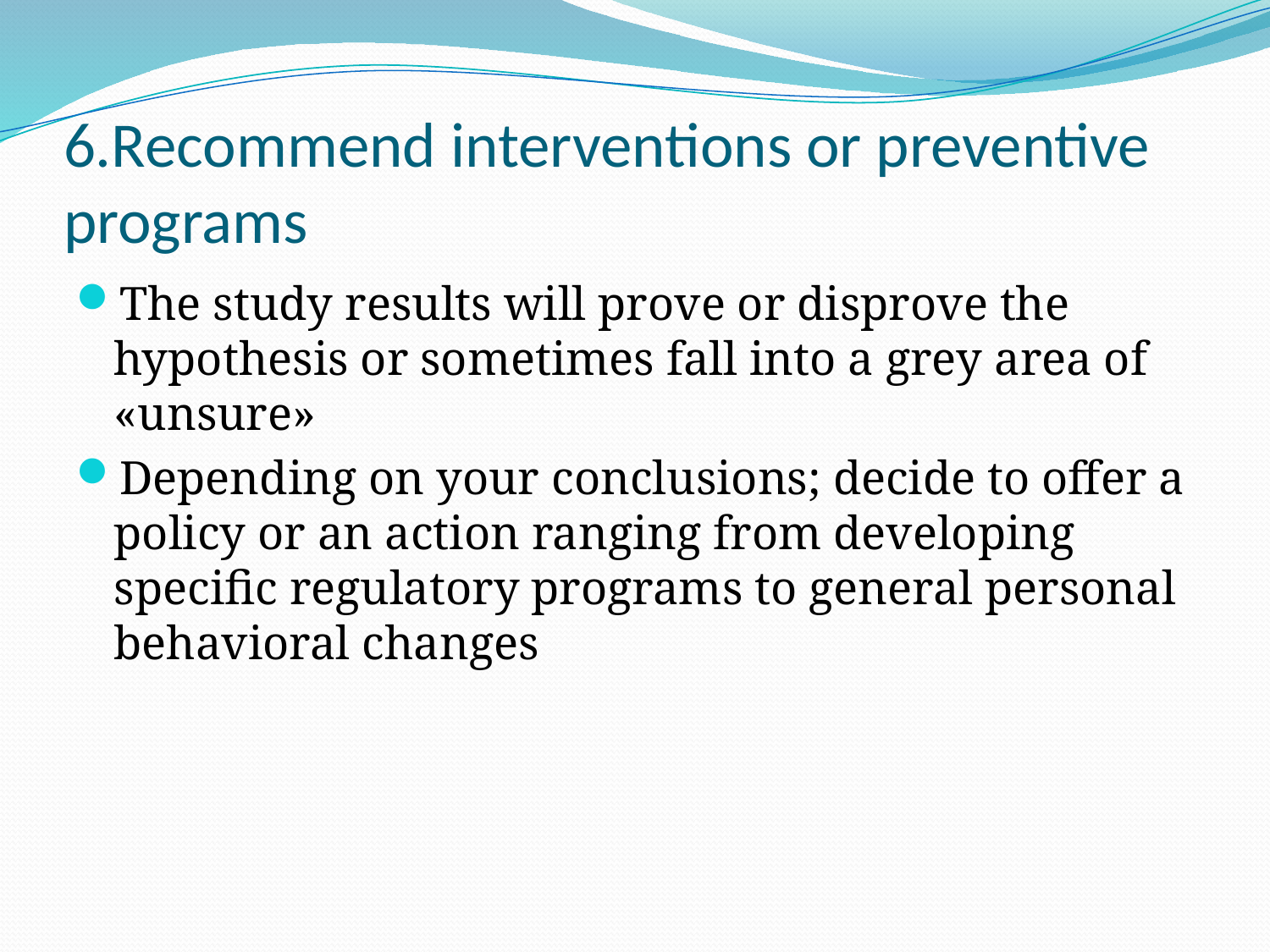

# 6.Recommend interventions or preventive programs
The study results will prove or disprove the hypothesis or sometimes fall into a grey area of «unsure»
Depending on your conclusions; decide to offer a policy or an action ranging from developing specific regulatory programs to general personal behavioral changes